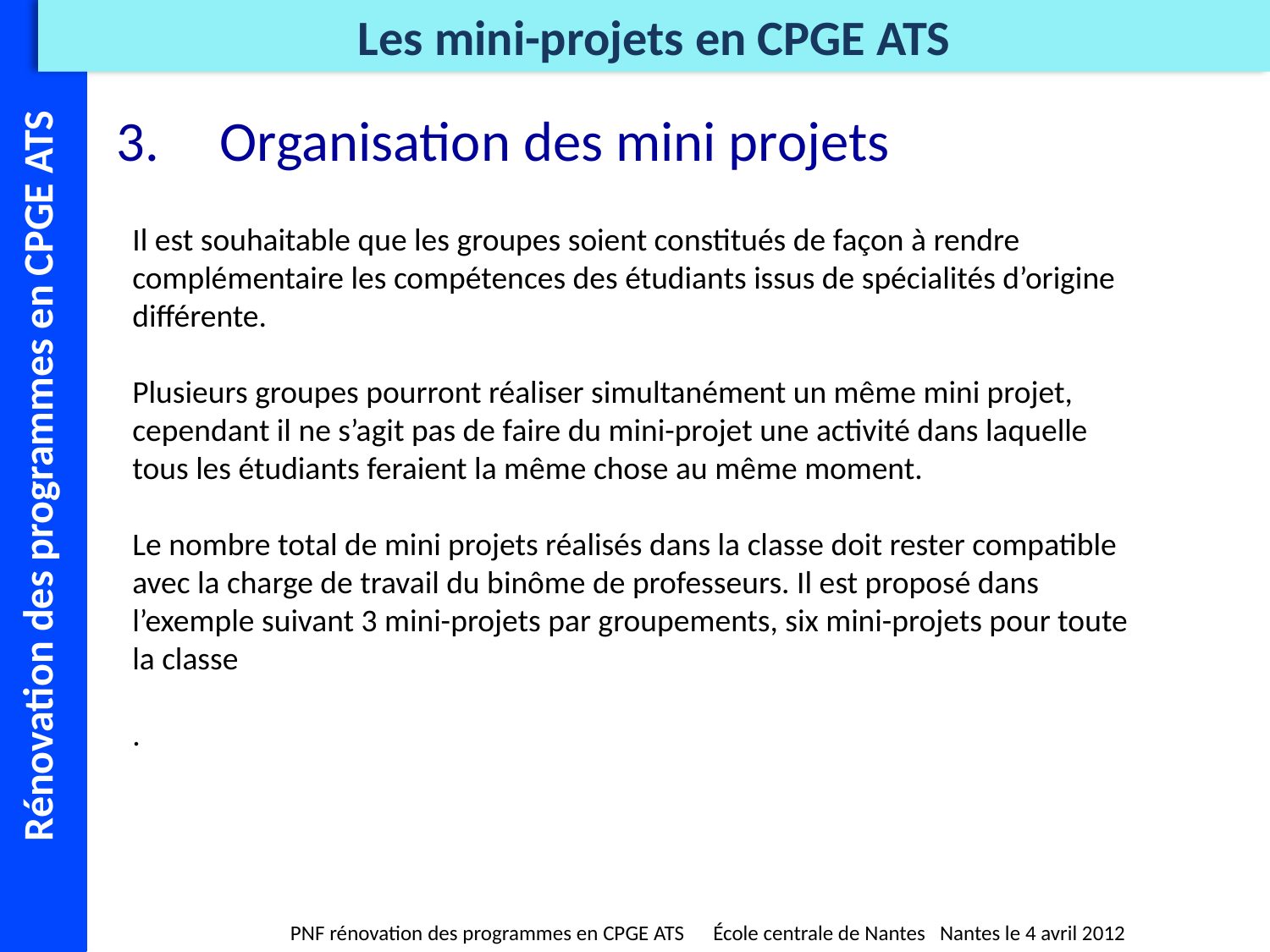

# Organisation des mini projets
Il est souhaitable que les groupes soient constitués de façon à rendre complémentaire les compétences des étudiants issus de spécialités d’origine différente.

Plusieurs groupes pourront réaliser simultanément un même mini projet, cependant il ne s’agit pas de faire du mini-projet une activité dans laquelle tous les étudiants feraient la même chose au même moment.

Le nombre total de mini projets réalisés dans la classe doit rester compatible avec la charge de travail du binôme de professeurs. Il est proposé dans l’exemple suivant 3 mini-projets par groupements, six mini-projets pour toute la classe

.